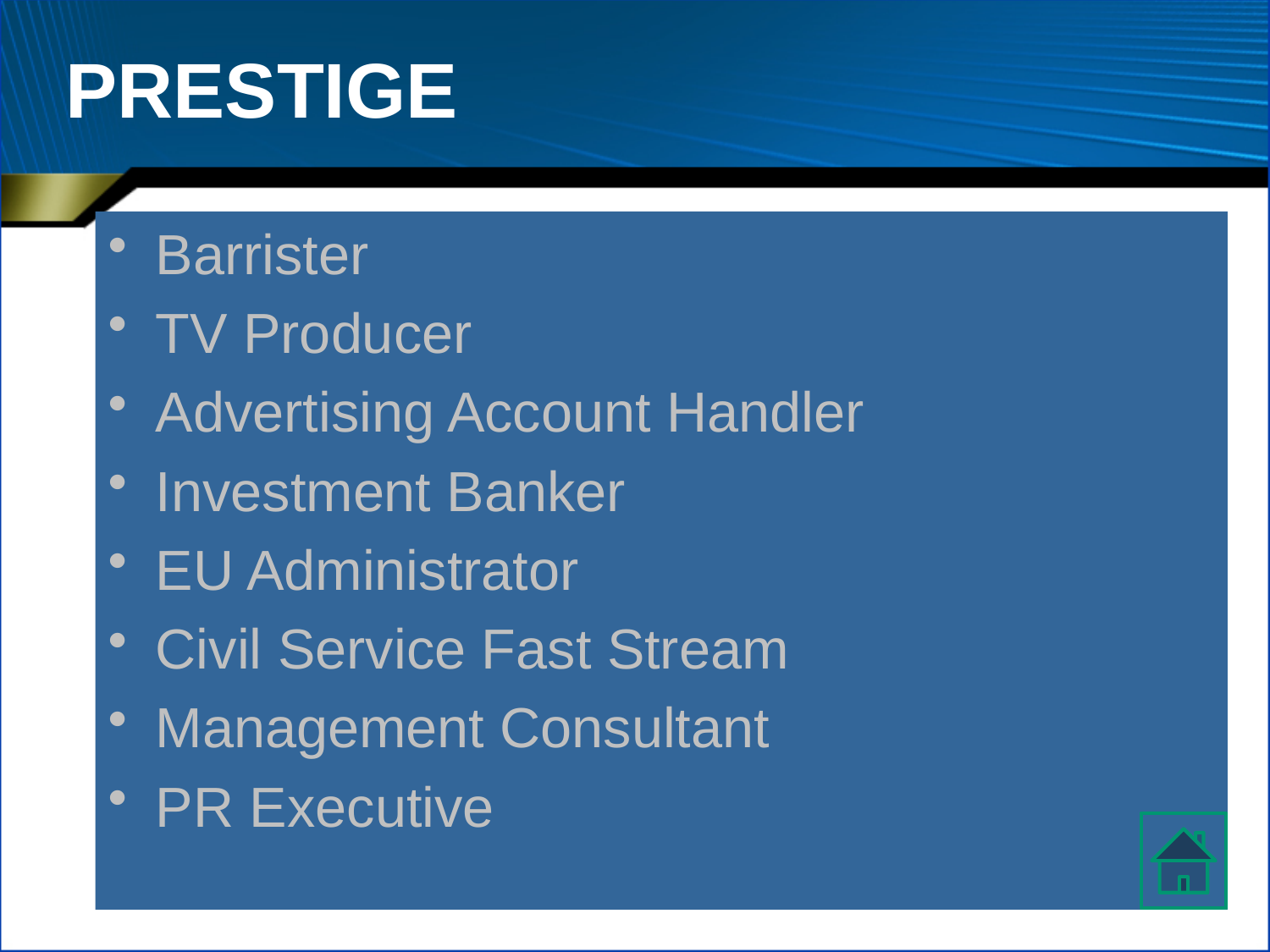

# PRESTIGE
Barrister
TV Producer
Advertising Account Handler
Investment Banker
EU Administrator
Civil Service Fast Stream
Management Consultant
PR Executive